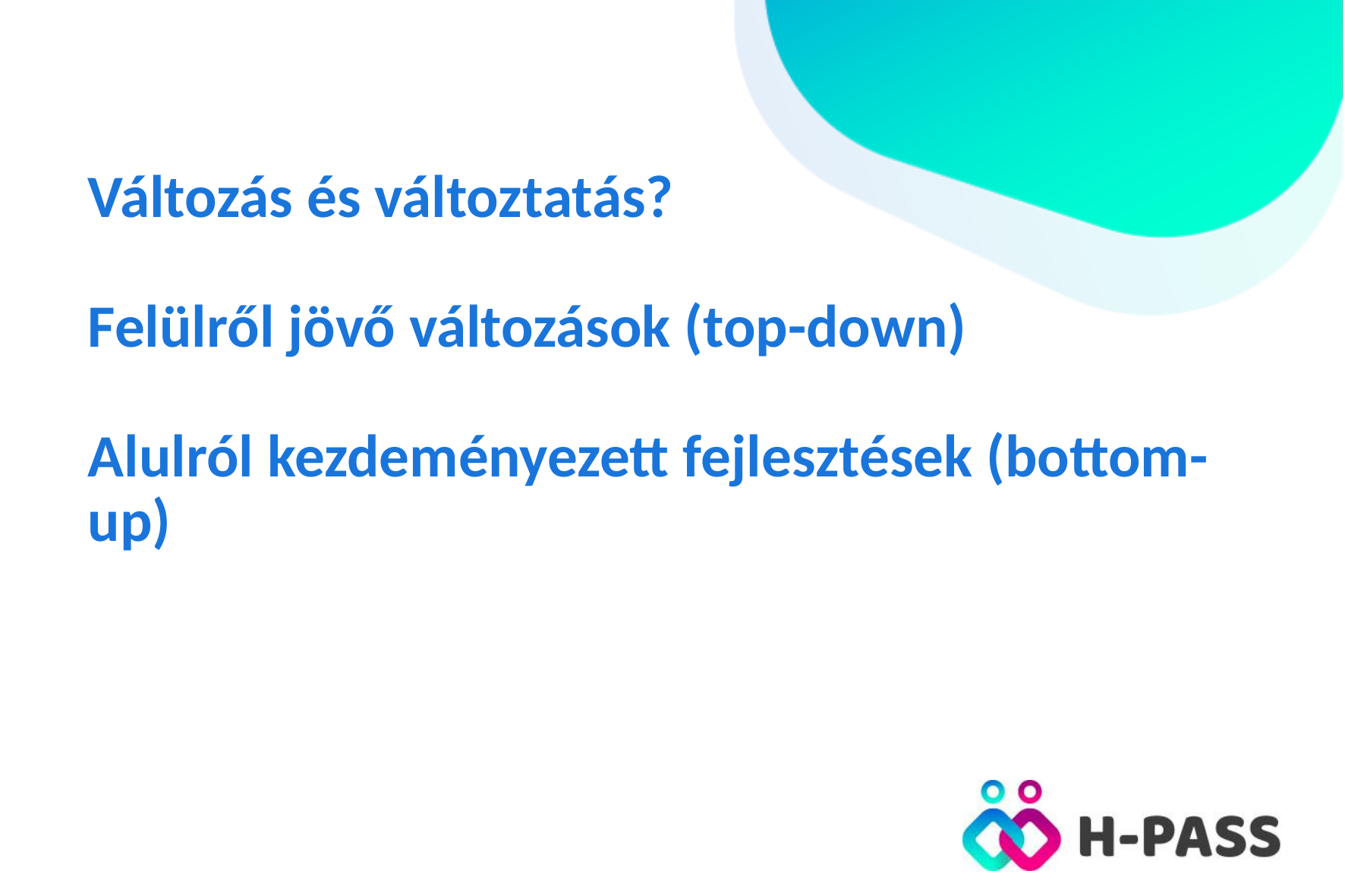

# Változás és változtatás?

Felülről jövő változások (top-down)

Alulról kezdeményezett fejlesztések (bottom-up)

Hol a szervezeti kultúra szerepe?